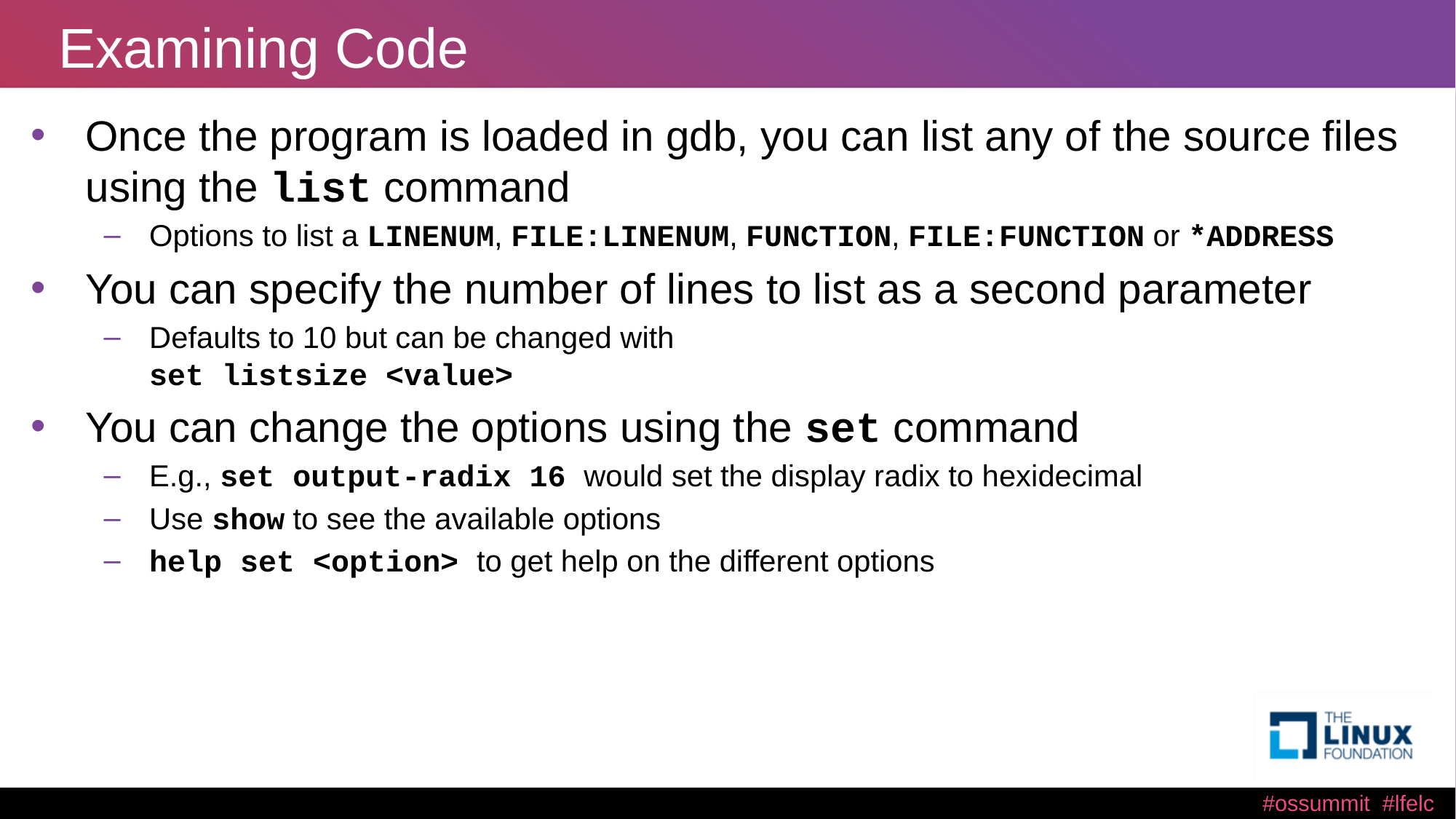

# Examining Code
Once the program is loaded in gdb, you can list any of the source files using the list command
Options to list a LINENUM, FILE:LINENUM, FUNCTION, FILE:FUNCTION or *ADDRESS
You can specify the number of lines to list as a second parameter
Defaults to 10 but can be changed with
set listsize <value>
You can change the options using the set command
E.g., set output-radix 16 would set the display radix to hexidecimal
Use show to see the available options
help set <option> to get help on the different options